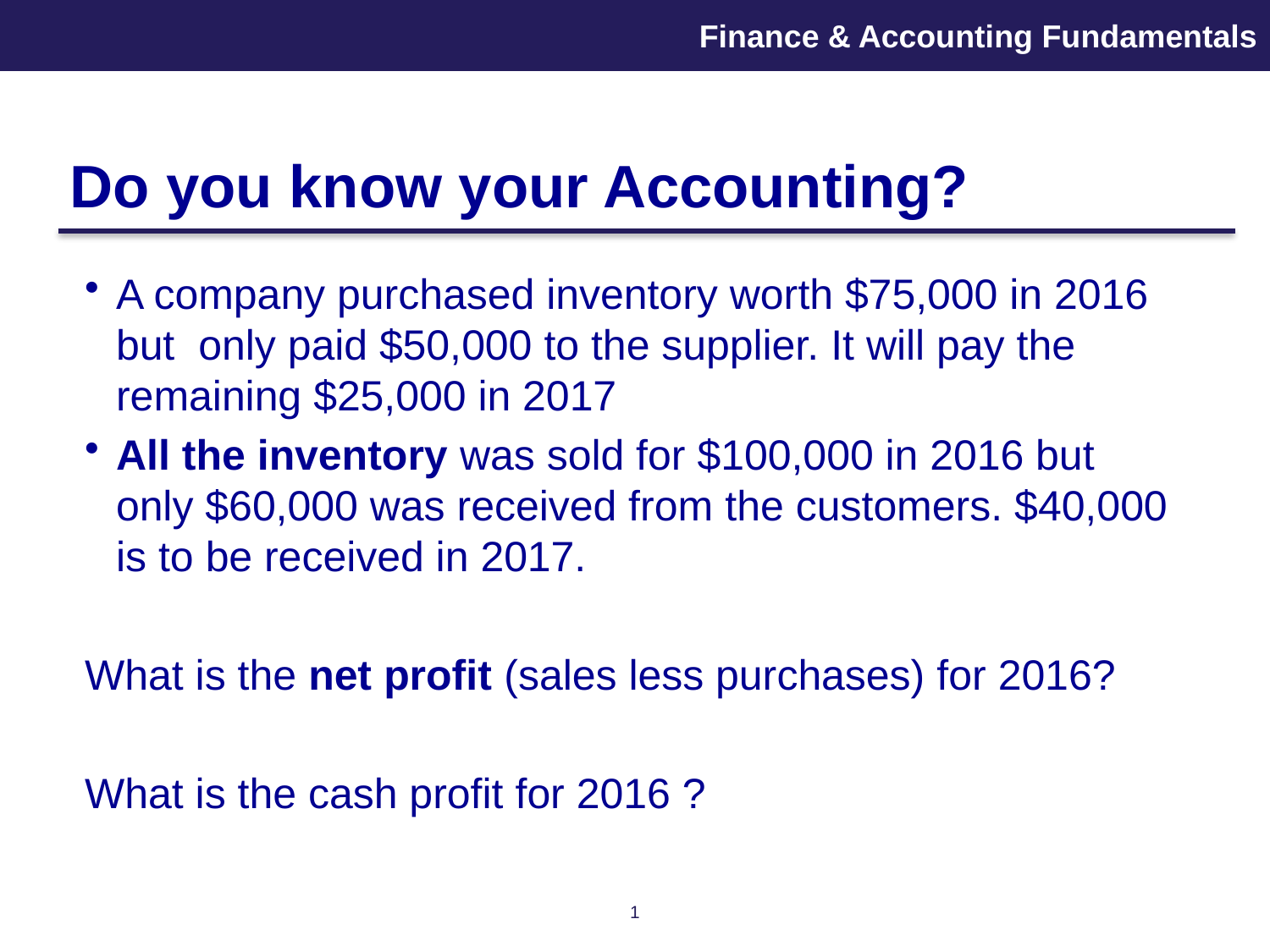

# Do you know your Accounting?
A company purchased inventory worth $75,000 in 2016 but  only paid $50,000 to the supplier. It will pay the remaining $25,000 in 2017
All the inventory was sold for $100,000 in 2016 but only $60,000 was received from the customers. $40,000 is to be received in 2017.

What is the net profit (sales less purchases) for 2016?

What is the cash profit for 2016 ?

1